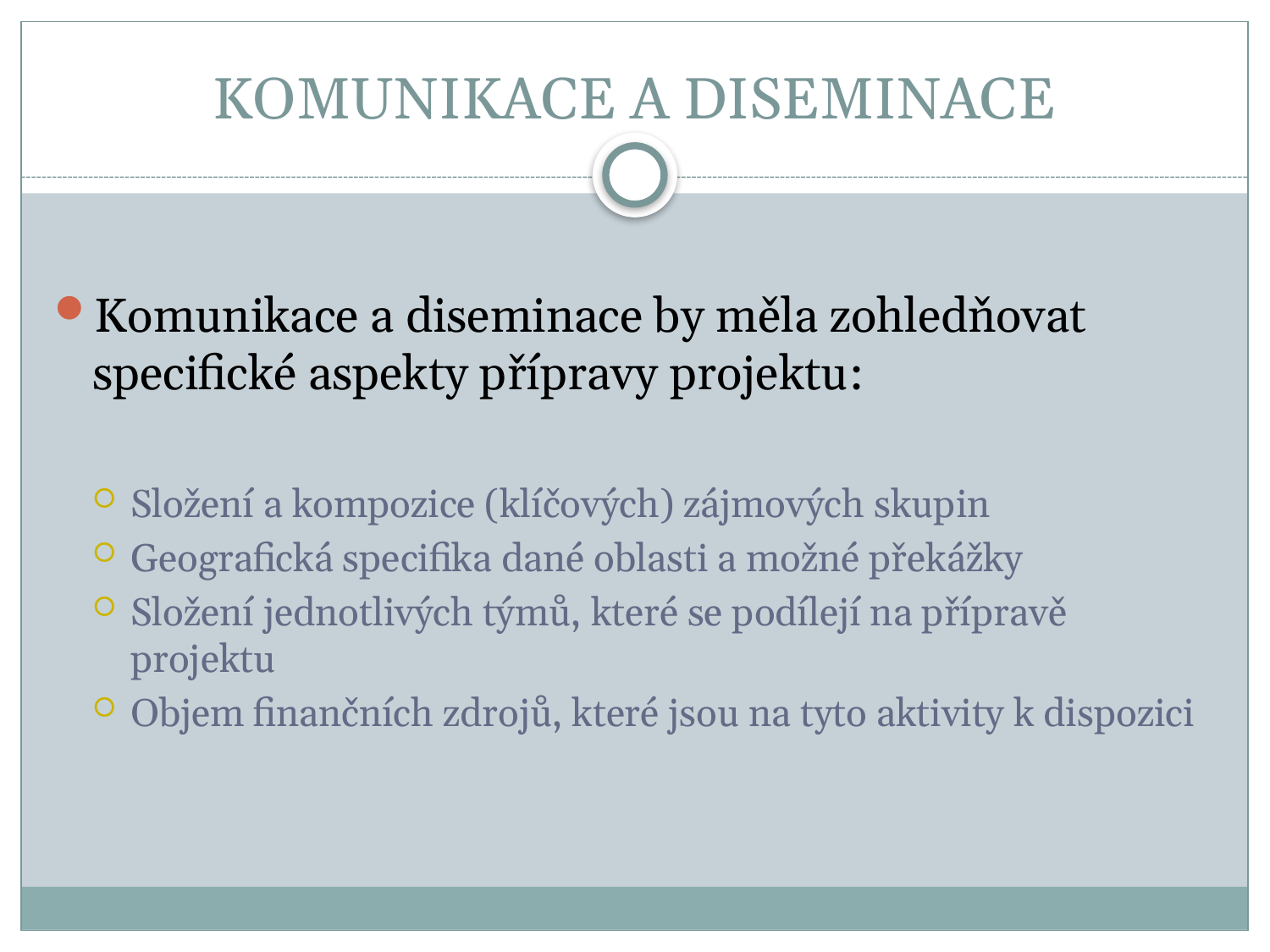

# KOMUNIKACE A DISEMINACE

Komunikace a diseminace by měla zohledňovat specifické aspekty přípravy projektu:

Složení a kompozice (klíčových) zájmových skupin
Geografická specifika dané oblasti a možné překážky
Složení jednotlivých týmů, které se podílejí na přípravě projektu
Objem finančních zdrojů, které jsou na tyto aktivity k dispozici